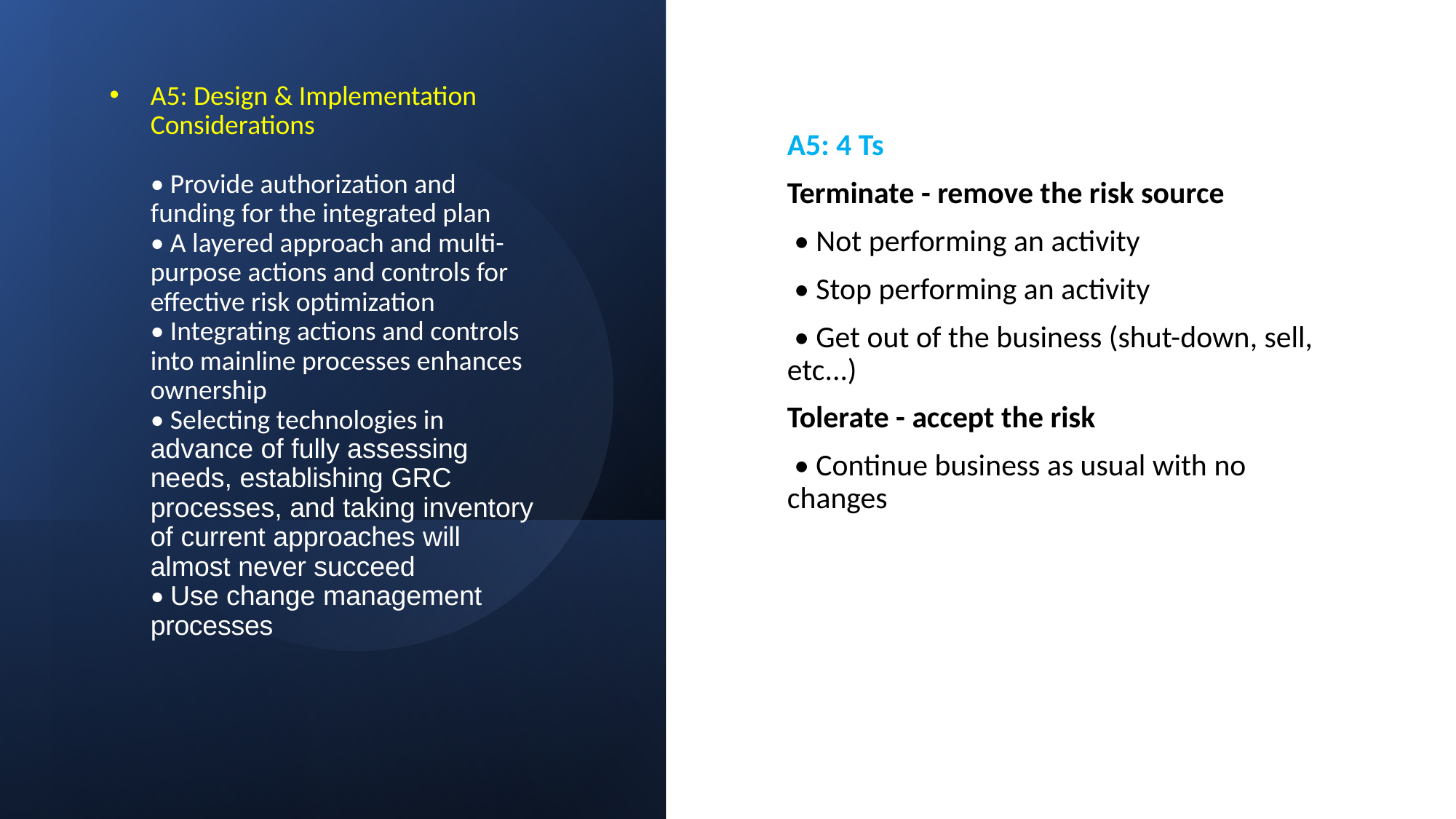

# A5: Design & Implementation Considerations • Provide authorization and funding for the integrated plan • A layered approach and multi-purpose actions and controls for effective risk optimization • Integrating actions and controls into mainline processes enhances ownership • Selecting technologies in advance of fully assessing needs, establishing GRC processes, and taking inventory of current approaches will almost never succeed • Use change management processes

A5: 4 Ts
Terminate - remove the risk source
 • Not performing an activity
 • Stop performing an activity
 • Get out of the business (shut-down, sell, etc...)
Tolerate - accept the risk
 • Continue business as usual with no changes